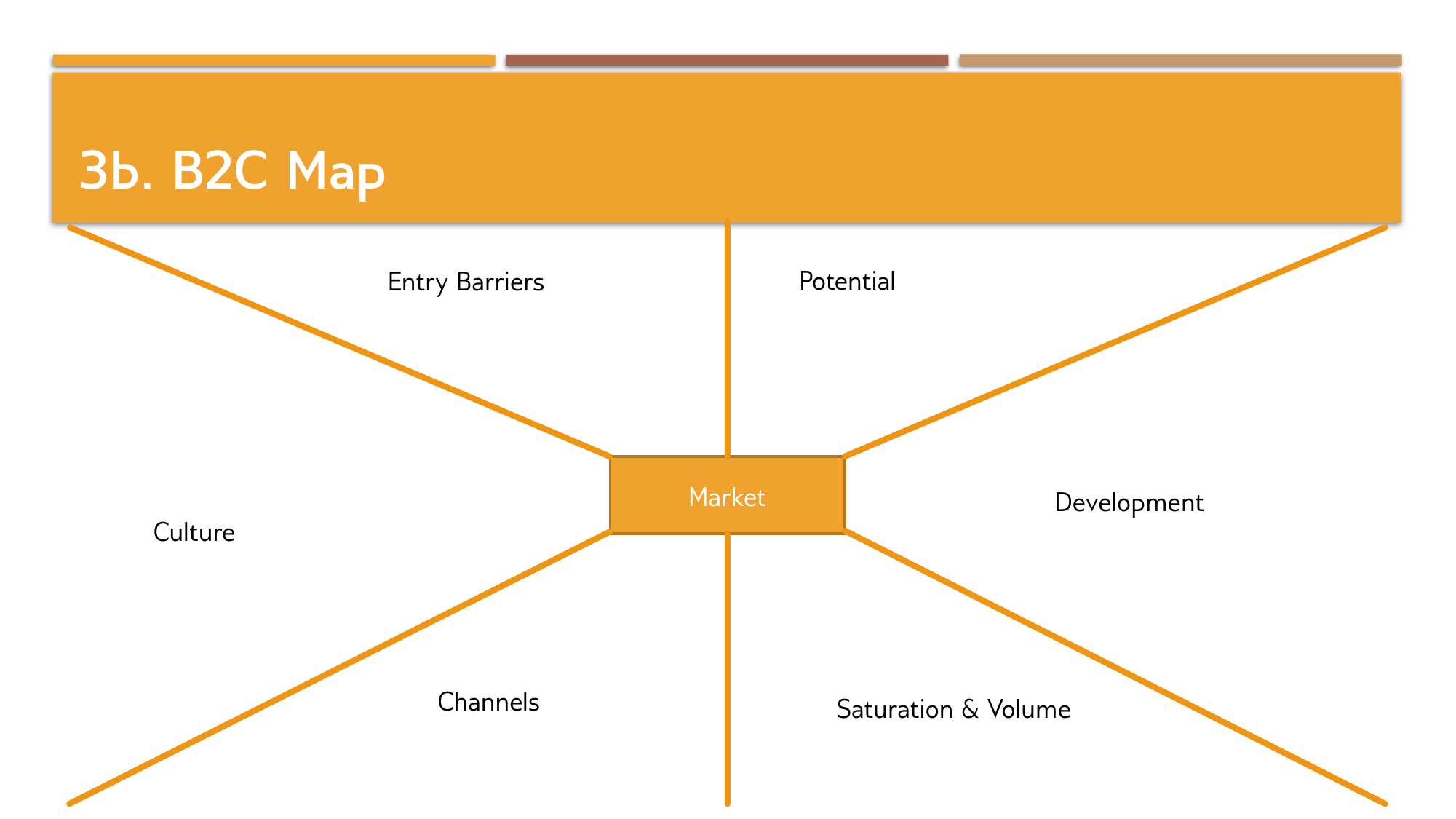

# 3b. B2C Map
Potential
Entry Barriers
Market
Development
Culture
Channels
Saturation & Volume